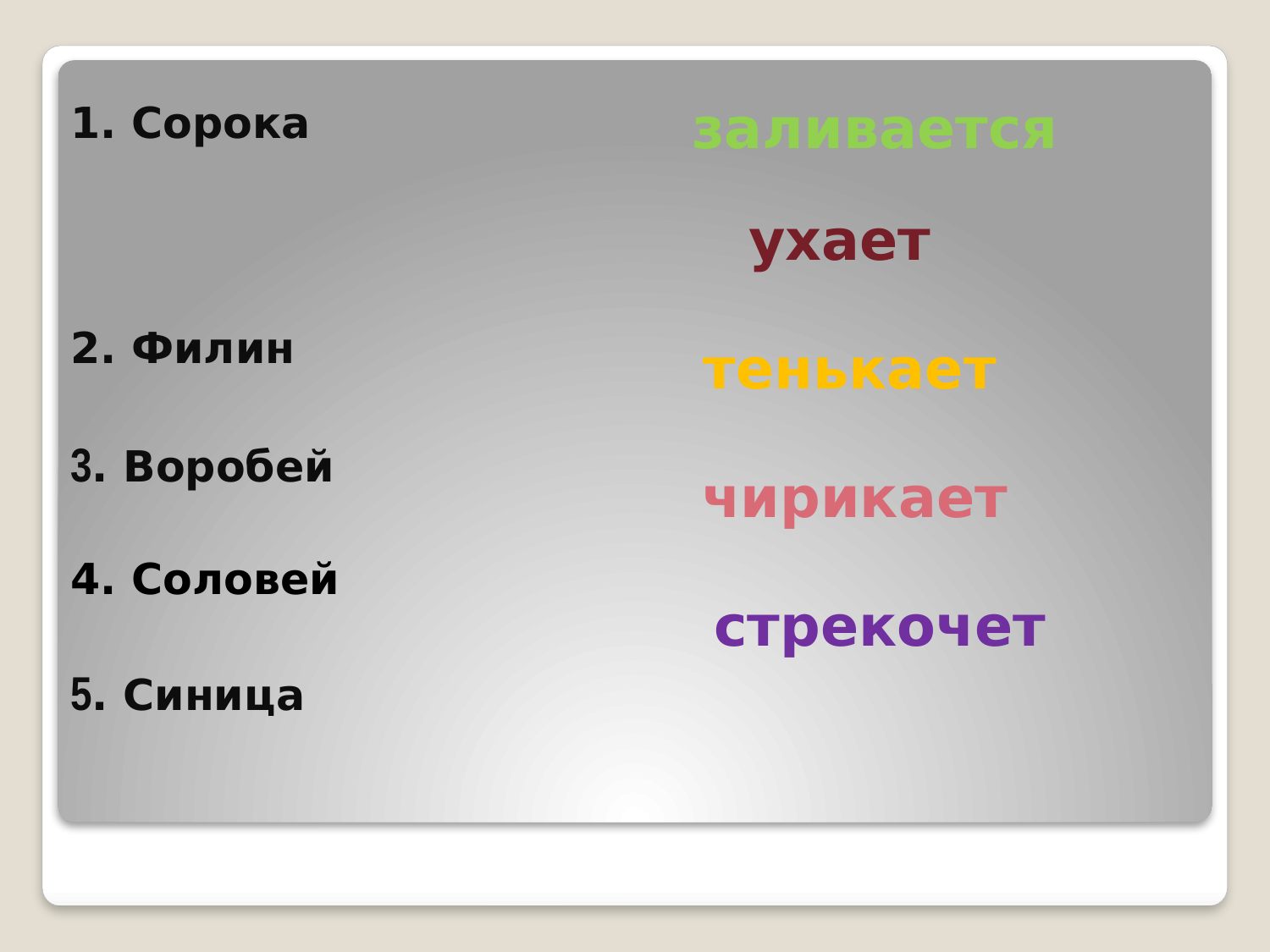

1. Сорока

2. Филин

3. Воробей

4. Соловей

5. Синица

заливается
ухает
тенькает
чирикает
стрекочет
#